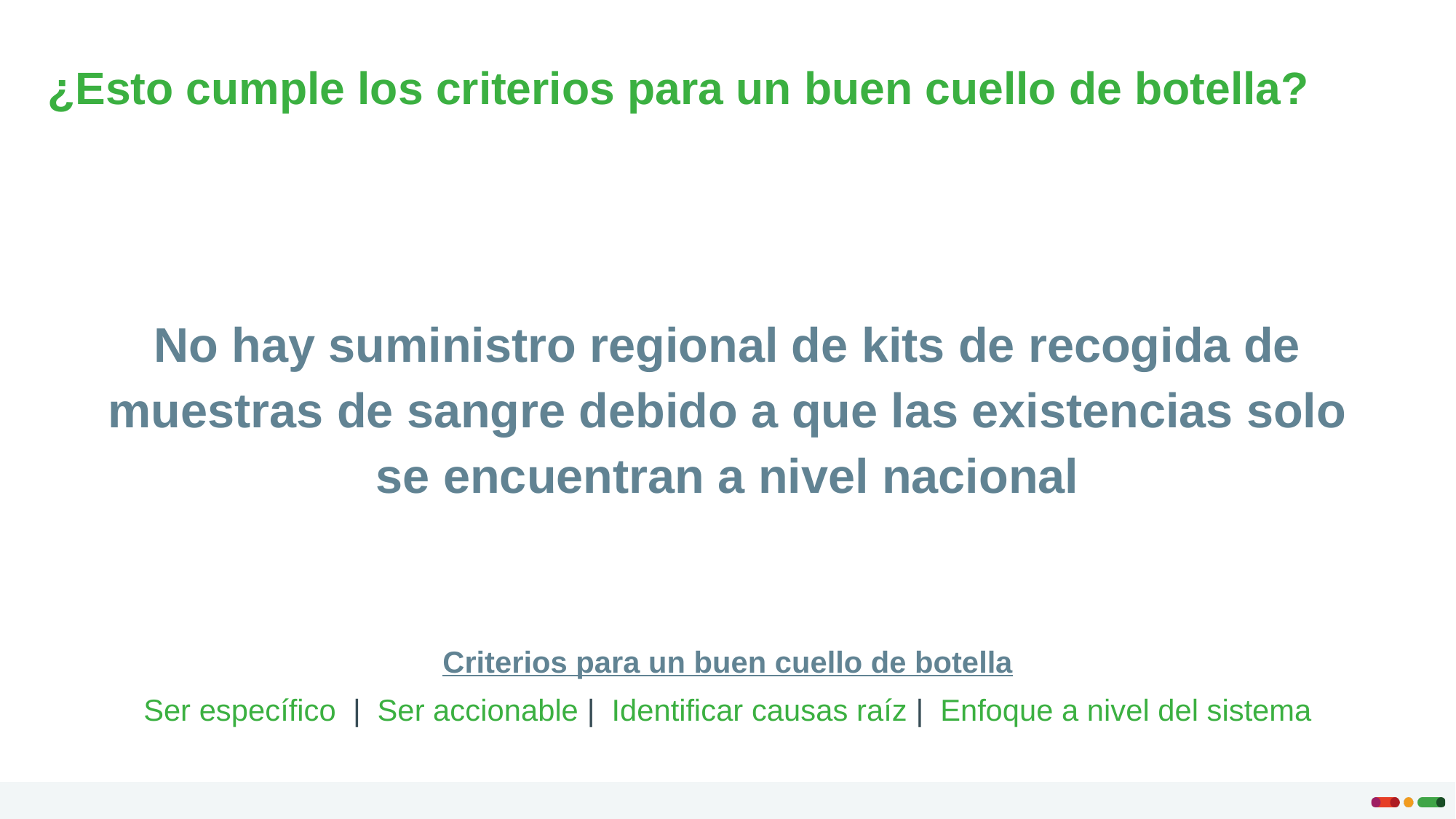

¿Esto cumple los criterios para un buen cuello de botella?
No hay suministro regional de kits de recogida de muestras de sangre debido a que las existencias solo se encuentran a nivel nacional
Criterios para un buen cuello de botella
Ser específico  |  Ser accionable |  Identificar causas raíz |  Enfoque a nivel del sistema